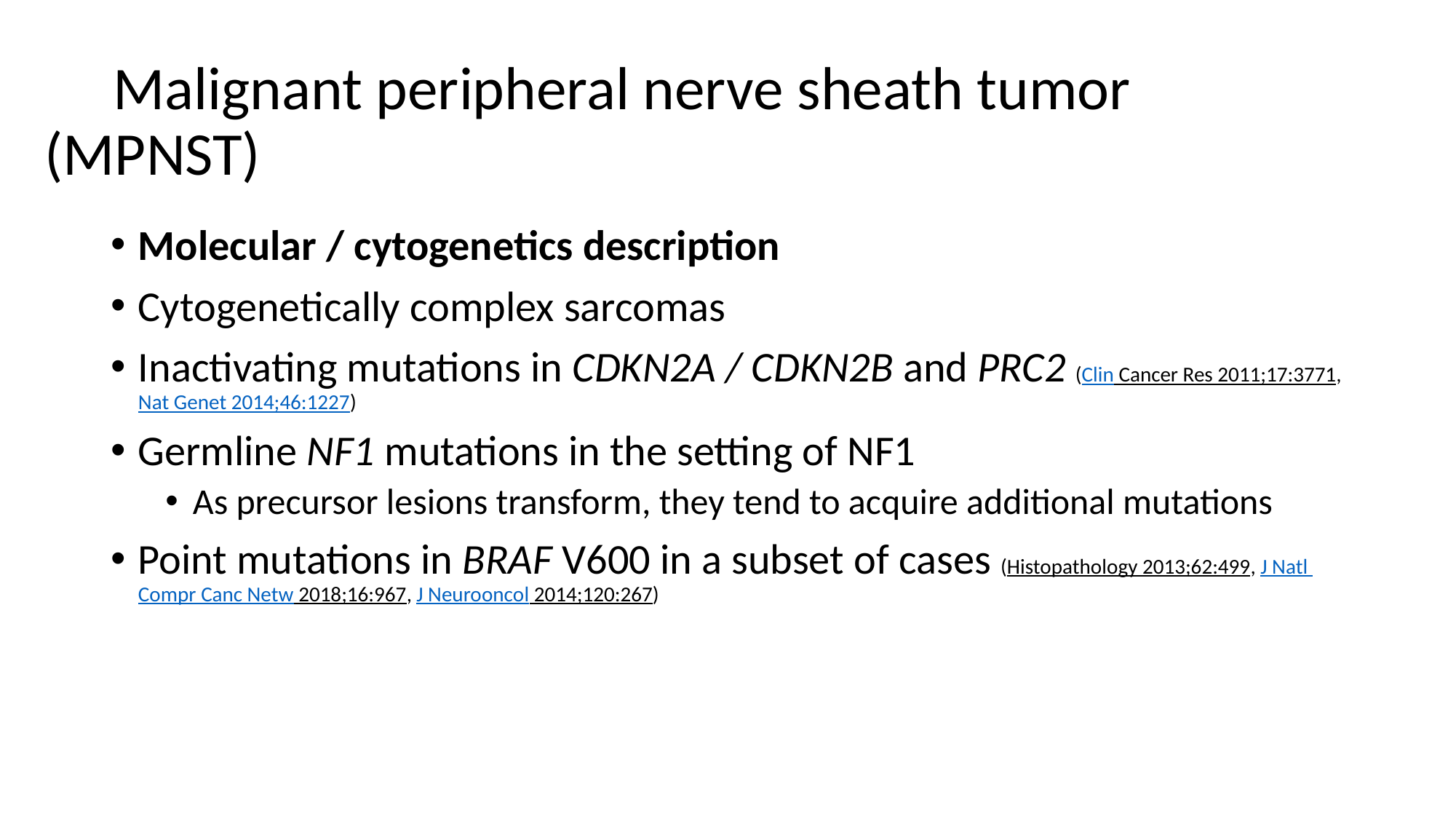

# Malignant peripheral nerve sheath tumor (MPNST)
Molecular / cytogenetics description
Cytogenetically complex sarcomas
Inactivating mutations in CDKN2A / CDKN2B and PRC2 (Clin Cancer Res 2011;17:3771, Nat Genet 2014;46:1227)
Germline NF1 mutations in the setting of NF1
As precursor lesions transform, they tend to acquire additional mutations
Point mutations in BRAF V600 in a subset of cases (Histopathology 2013;62:499, J Natl Compr Canc Netw 2018;16:967, J Neurooncol 2014;120:267)